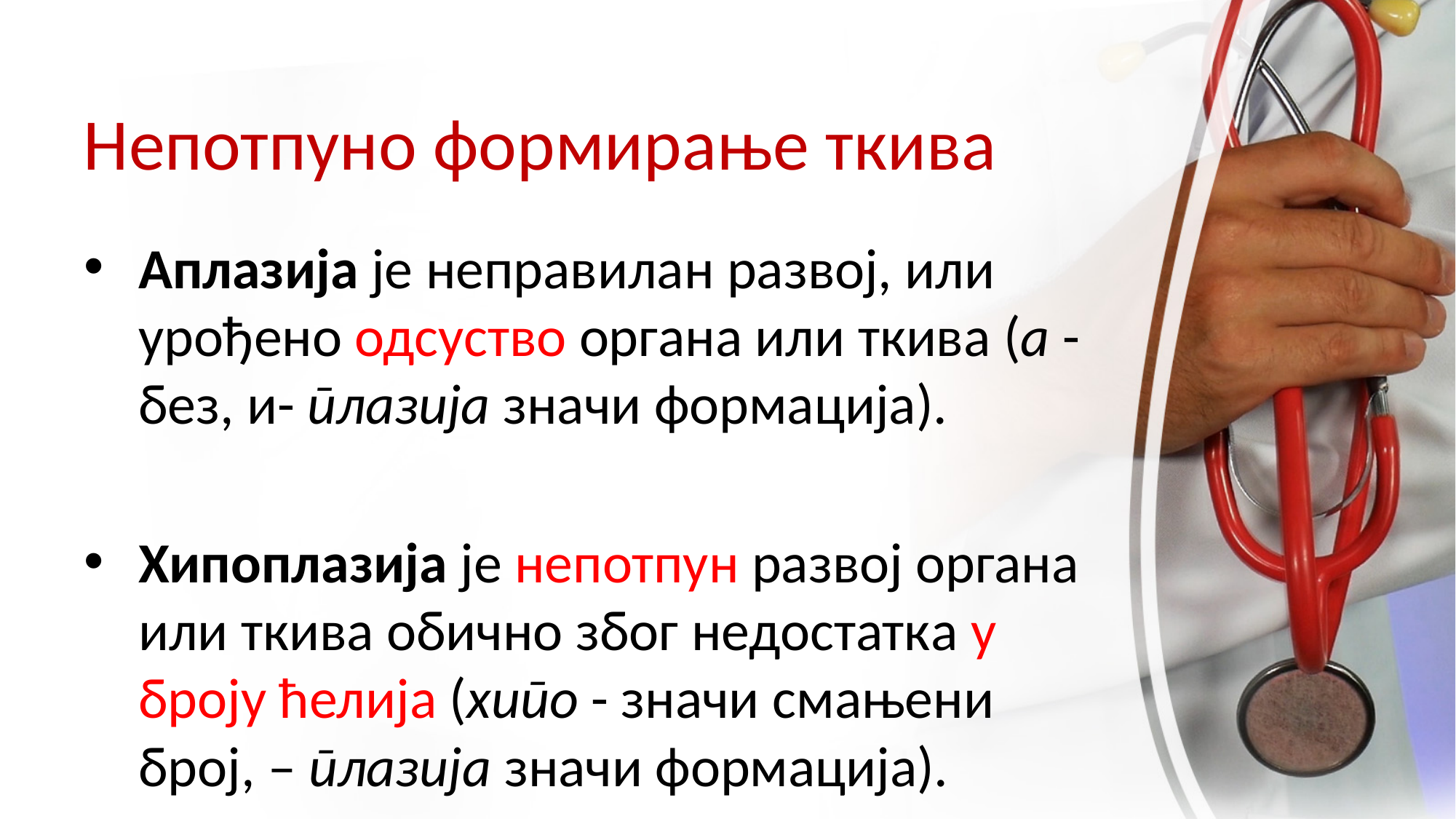

# Непотпуно формирање ткива
Аплазија је неправилан развој, или урођено одсуство органа или ткива (а -без, и- плазија значи формација).

Хипоплазија је непотпун развој органа или ткива обично због недостатка у броју ћелија (хипо - значи смањени број, – плазија значи формација).